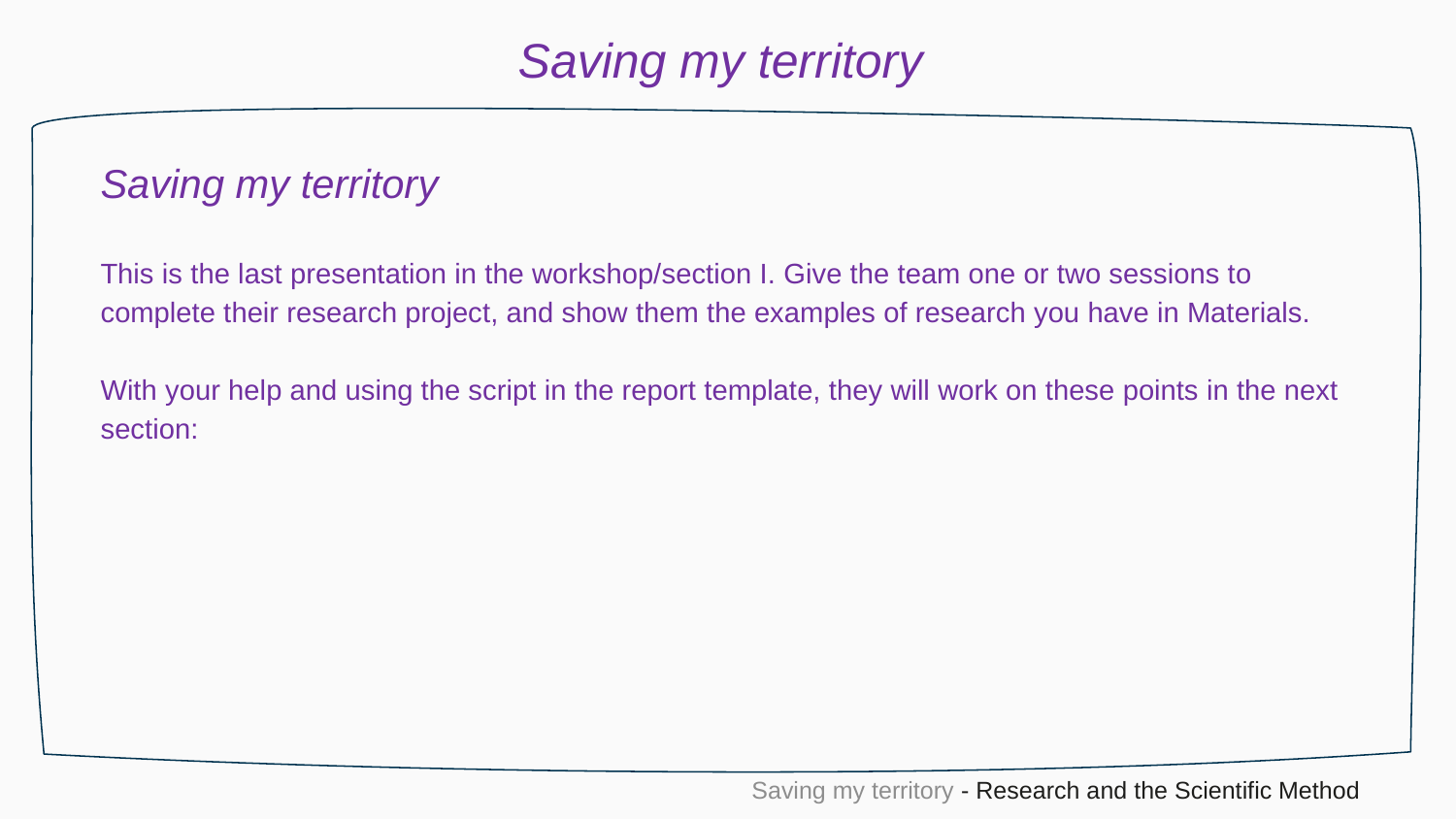

Saving my territory

Saving my territory
This is the last presentation in the workshop/section I. Give the team one or two sessions to complete their research project, and show them the examples of research you have in Materials.

With your help and using the script in the report template, they will work on these points in the next section:

Saving my territory - Research and the Scientific Method